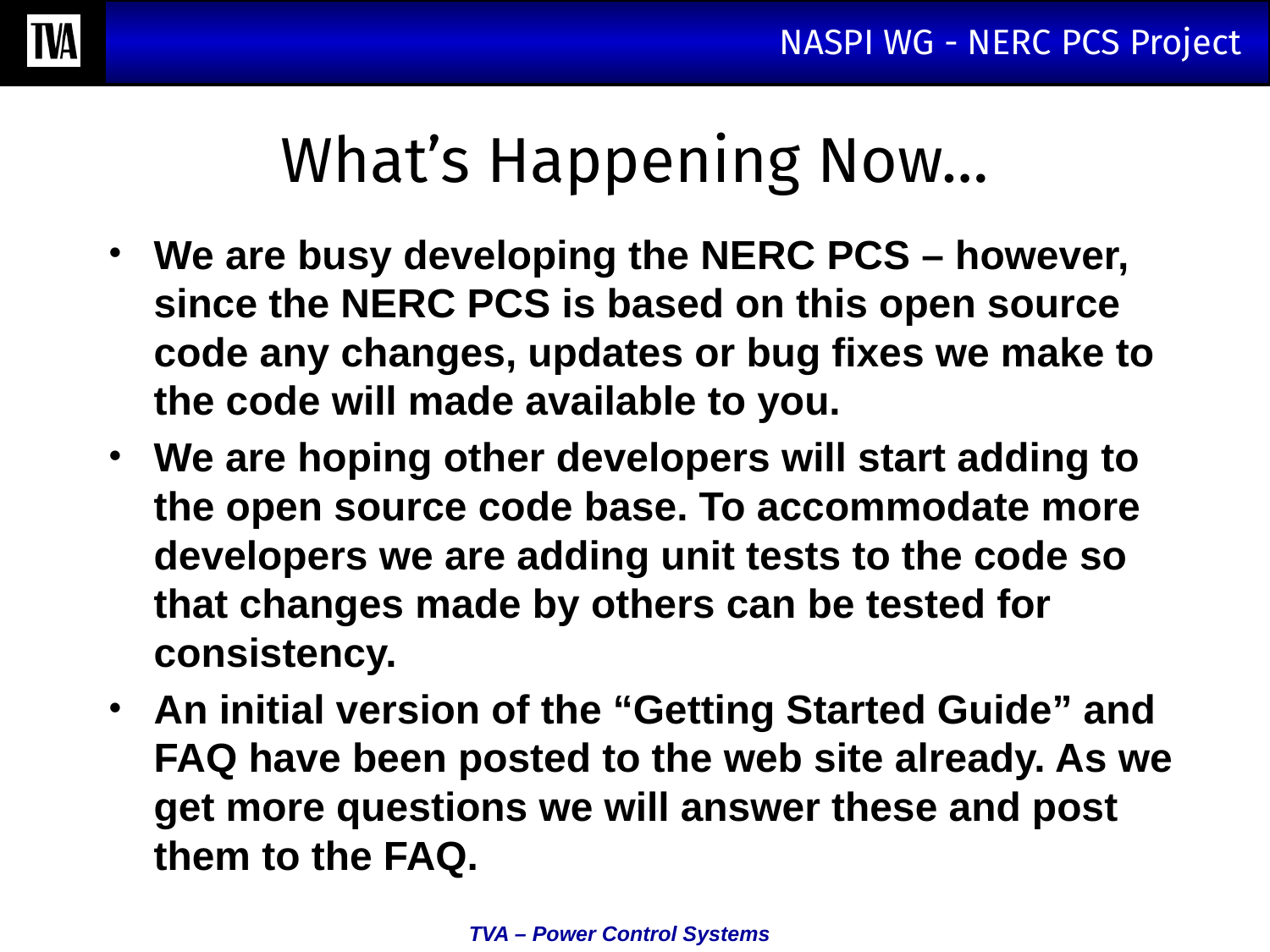

# What’s Happening Now…
We are busy developing the NERC PCS – however, since the NERC PCS is based on this open source code any changes, updates or bug fixes we make to the code will made available to you.
We are hoping other developers will start adding to the open source code base. To accommodate more developers we are adding unit tests to the code so that changes made by others can be tested for consistency.
An initial version of the “Getting Started Guide” and FAQ have been posted to the web site already. As we get more questions we will answer these and post them to the FAQ.